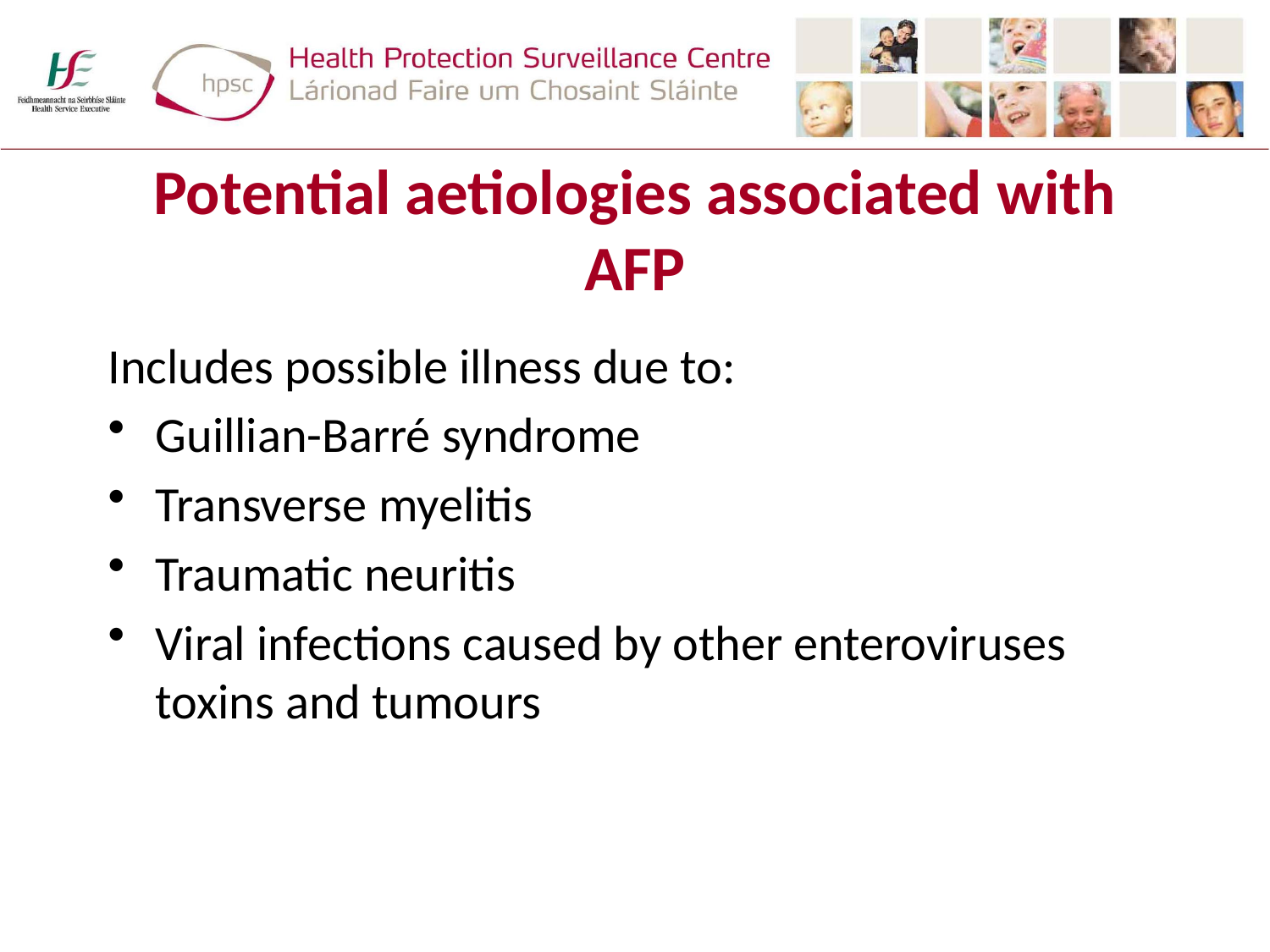

# Potential aetiologies associated with AFP
Includes possible illness due to:
Guillian-Barré syndrome
Transverse myelitis
Traumatic neuritis
Viral infections caused by other enteroviruses toxins and tumours